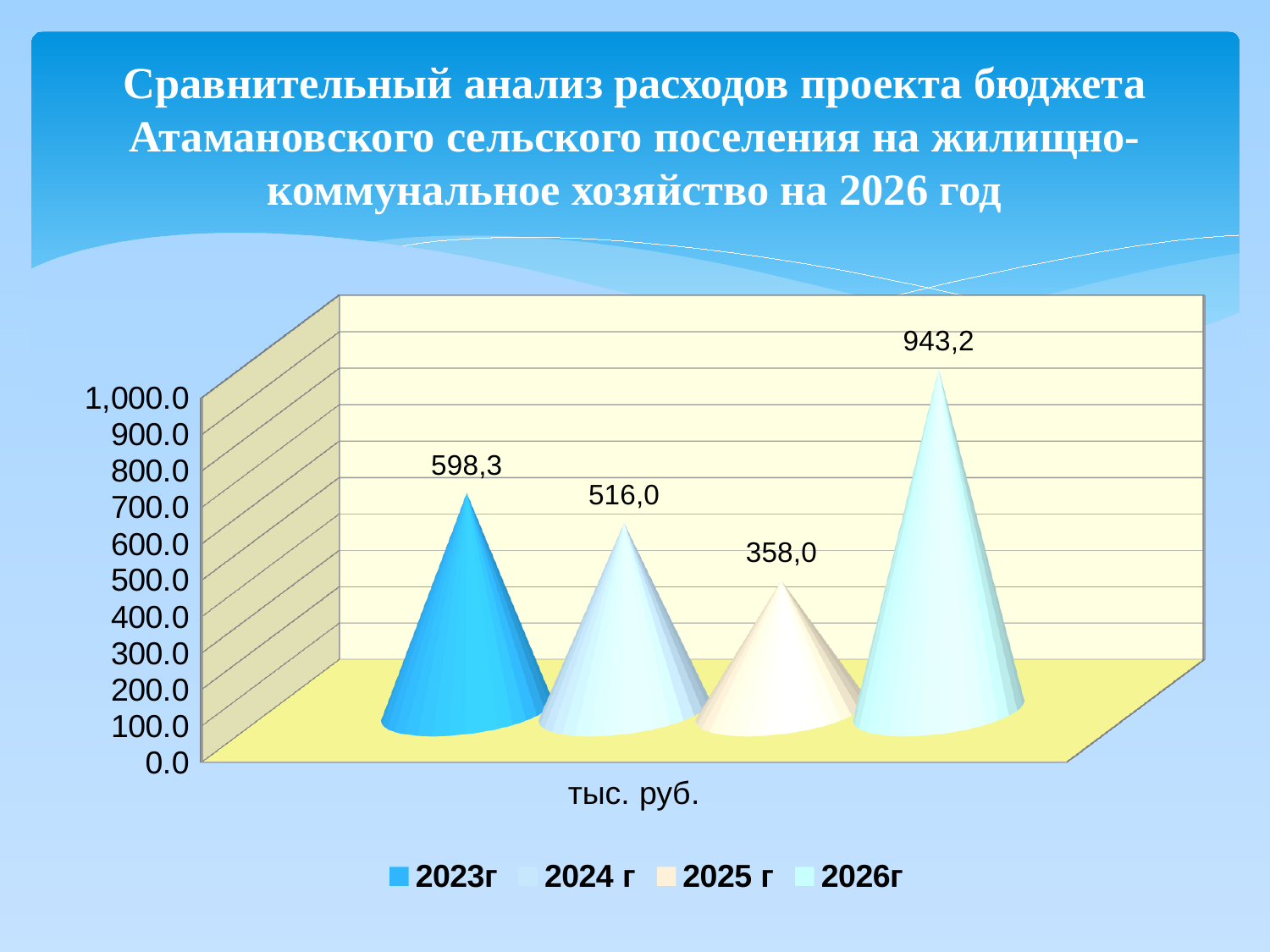

# Сравнительный анализ расходов проекта бюджета Атамановского сельского поселения на жилищно-коммунальное хозяйство на 2026 год

[unsupported chart]